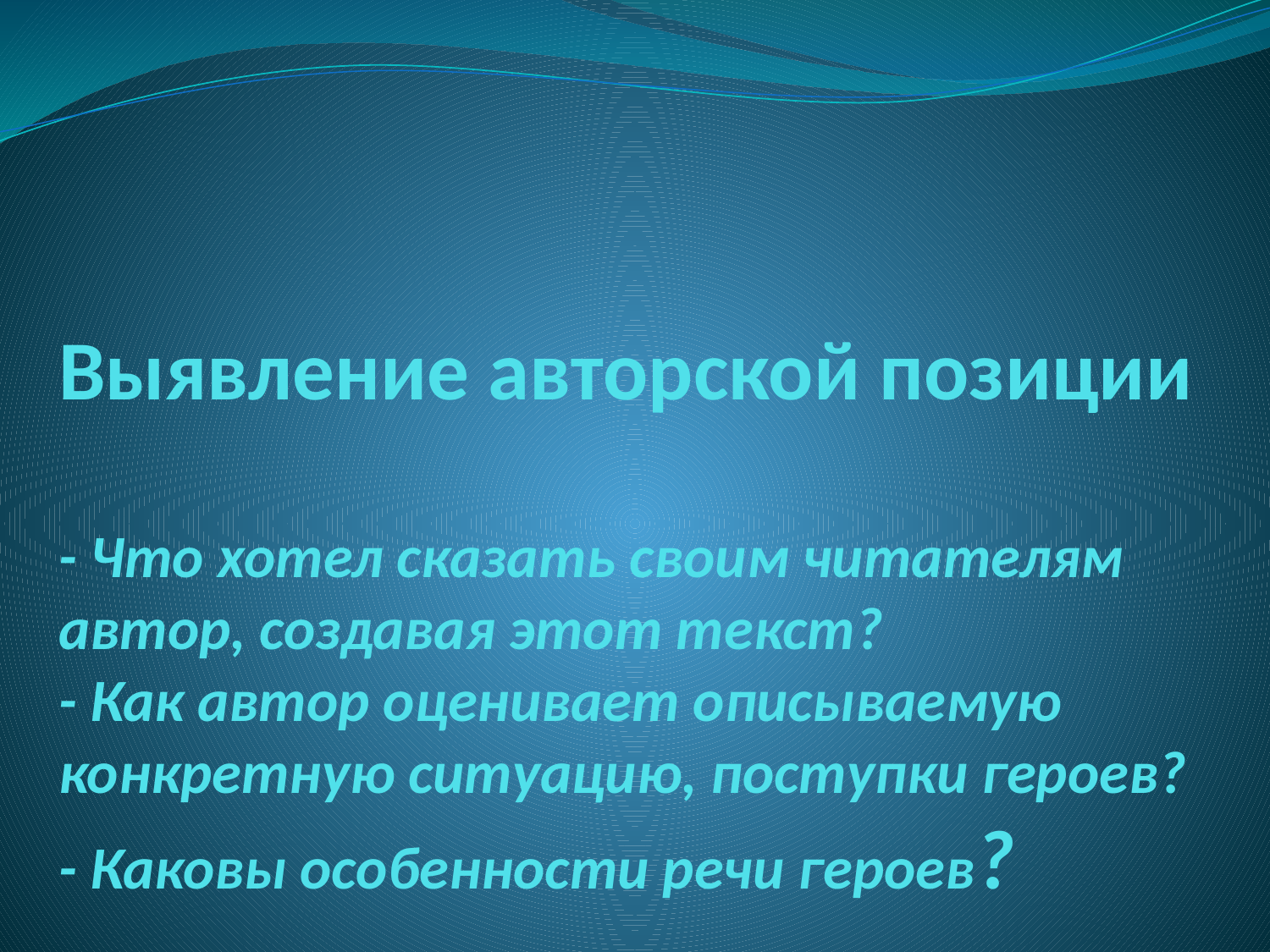

# Выявление авторской позиции   - Что хотел сказать своим читателям автор, создавая этот текст? - Как автор оценивает описываемую конкретную ситуацию, поступки героев? - Каковы особенности речи героев?